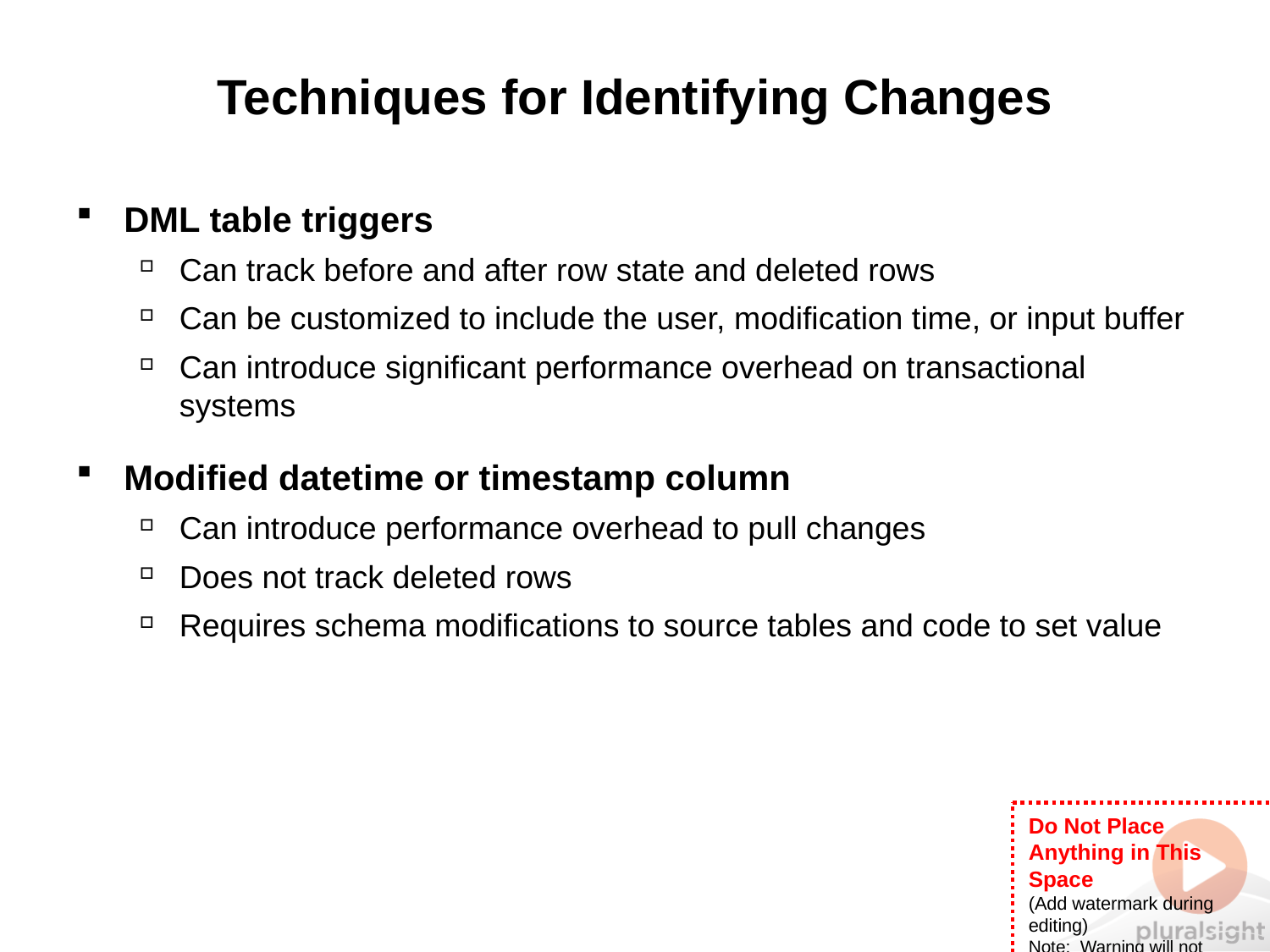

# Techniques for Identifying Changes
DML table triggers
Can track before and after row state and deleted rows
Can be customized to include the user, modification time, or input buffer
Can introduce significant performance overhead on transactional systems
Modified datetime or timestamp column
Can introduce performance overhead to pull changes
Does not track deleted rows
Requires schema modifications to source tables and code to set value